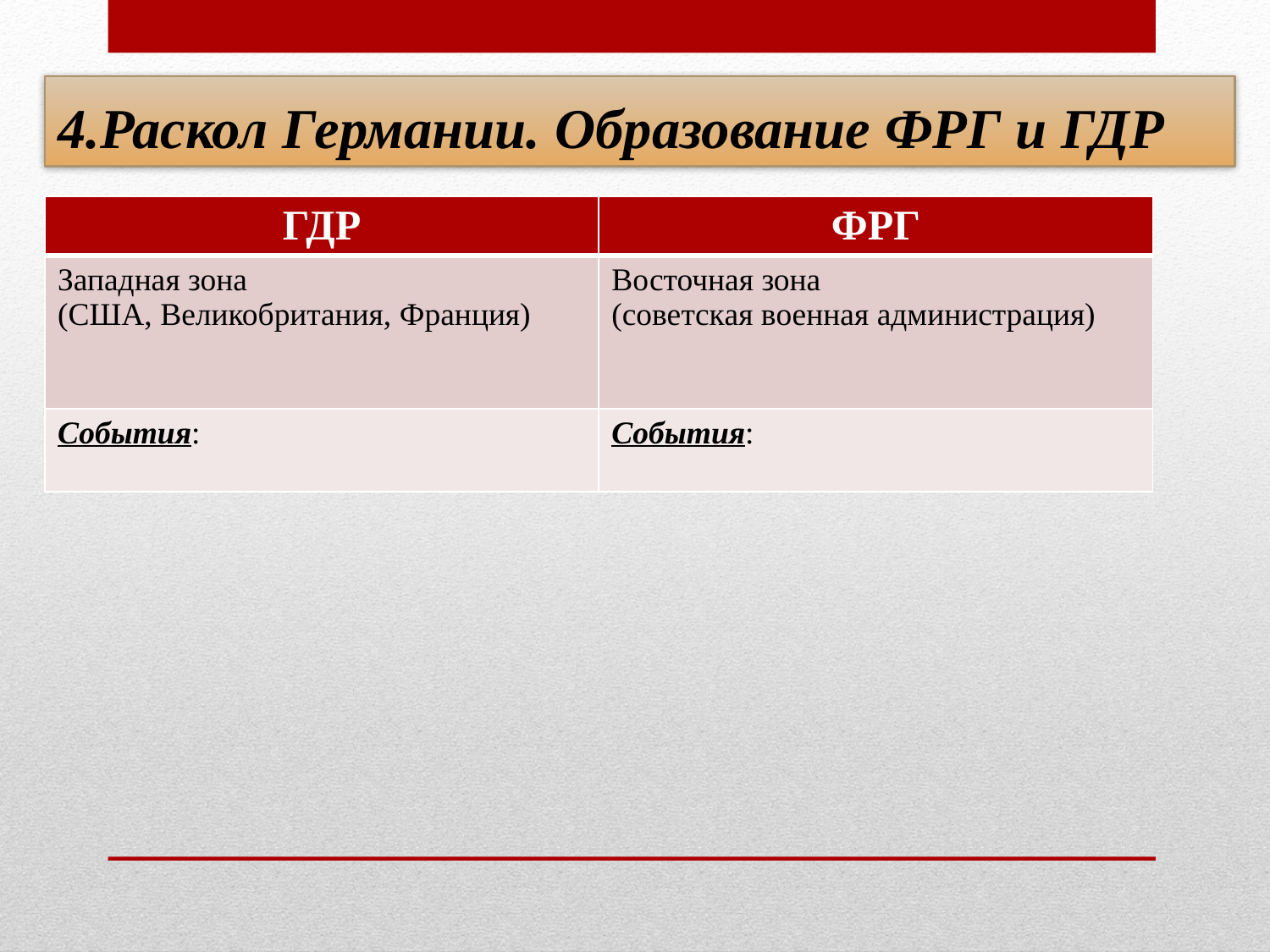

# 4.Раскол Германии. Образование ФРГ и ГДР
| ГДР | ФРГ |
| --- | --- |
| Западная зона (США, Великобритания, Франция) | Восточная зона (советская военная администрация) |
| События: | События: |